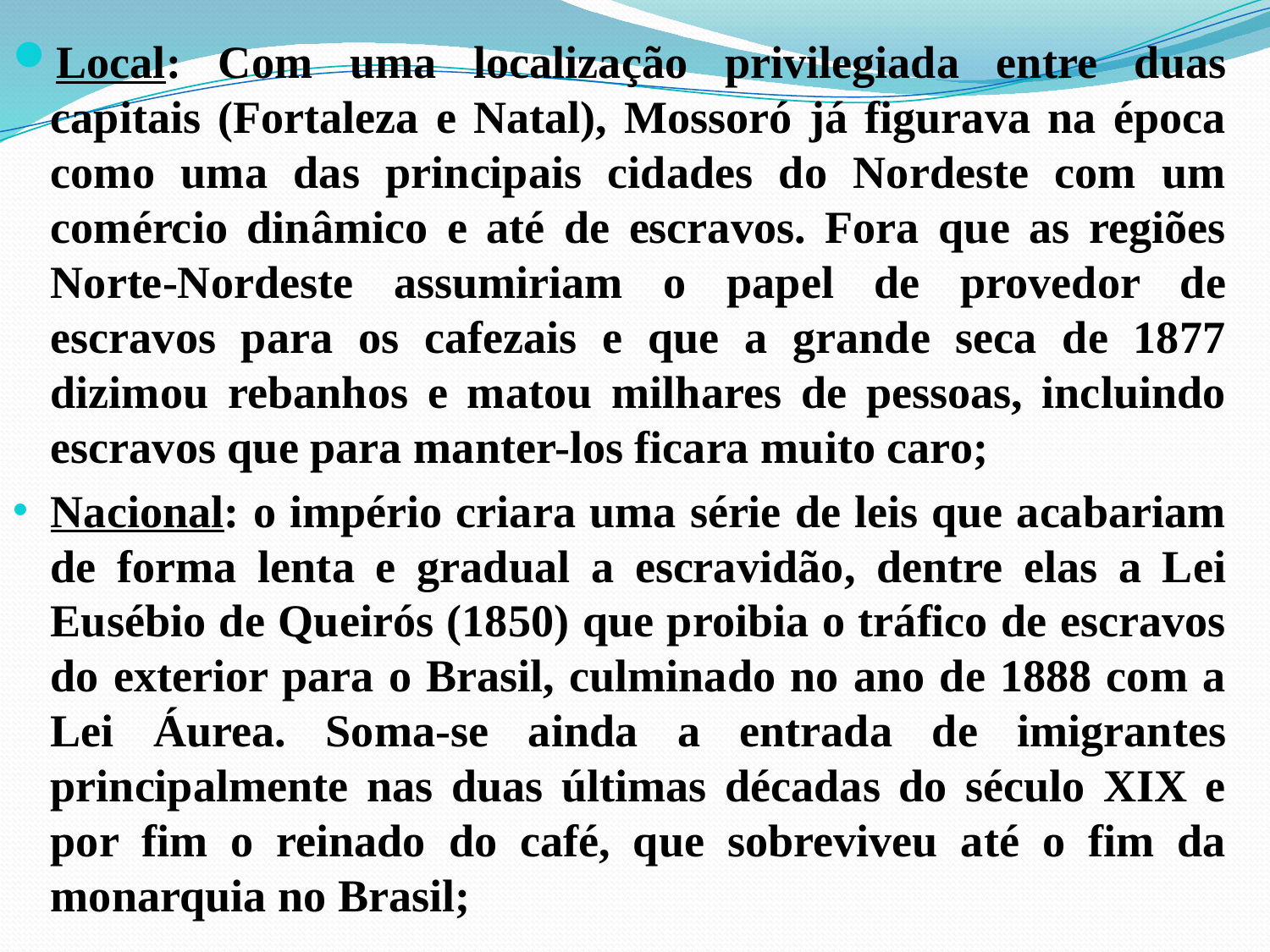

Local: Com uma localização privilegiada entre duas capitais (Fortaleza e Natal), Mossoró já figurava na época como uma das principais cidades do Nordeste com um comércio dinâmico e até de escravos. Fora que as regiões Norte-Nordeste assumiriam o papel de provedor de escravos para os cafezais e que a grande seca de 1877 dizimou rebanhos e matou milhares de pessoas, incluindo escravos que para manter-los ficara muito caro;
Nacional: o império criara uma série de leis que acabariam de forma lenta e gradual a escravidão, dentre elas a Lei Eusébio de Queirós (1850) que proibia o tráfico de escravos do exterior para o Brasil, culminado no ano de 1888 com a Lei Áurea. Soma-se ainda a entrada de imigrantes principalmente nas duas últimas décadas do século XIX e por fim o reinado do café, que sobreviveu até o fim da monarquia no Brasil;